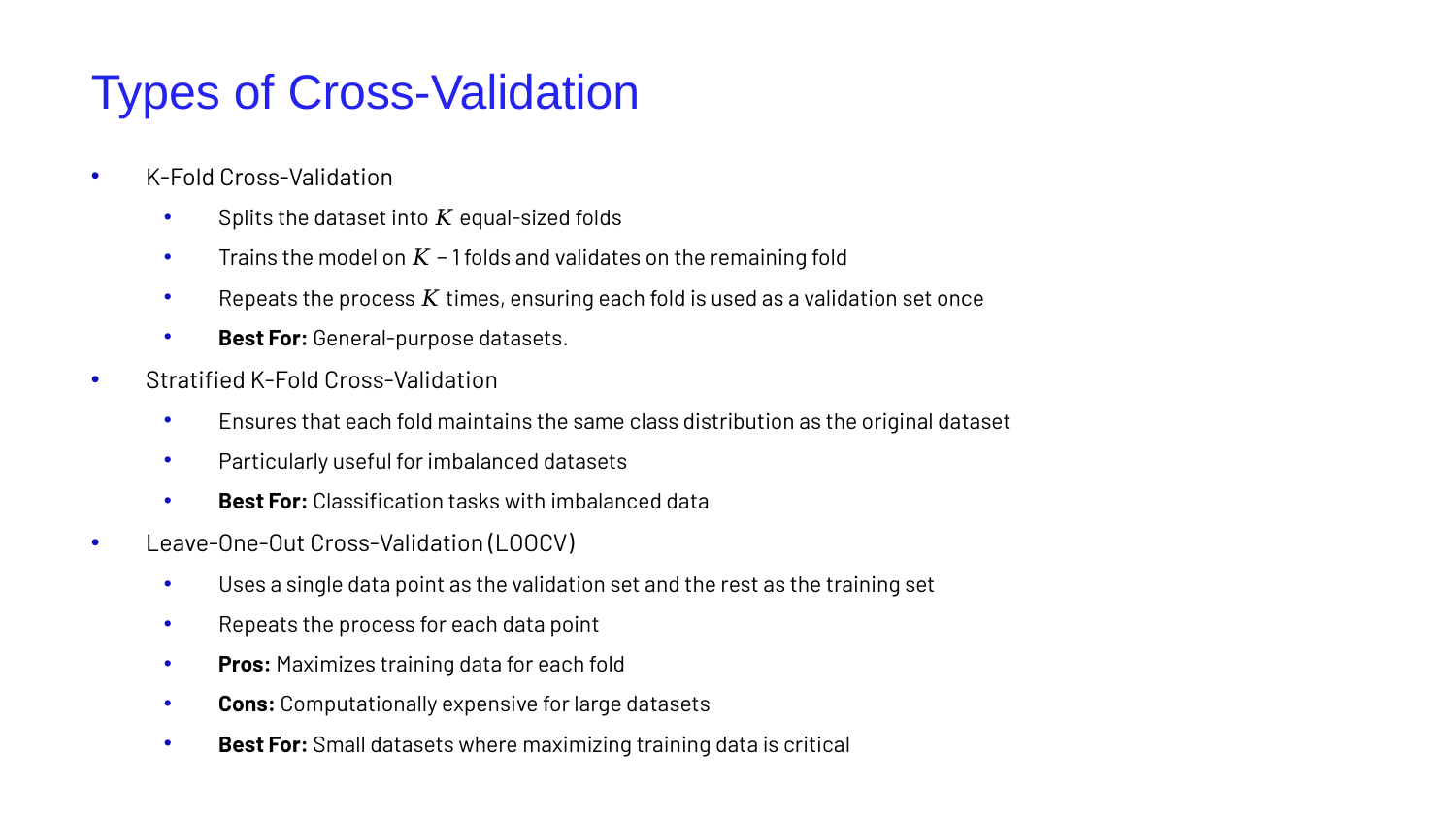

Types of Cross-Validation
K-Fold Cross-Validation
Splits the dataset into 𝐾 equal-sized folds
Trains the model on 𝐾 − 1 folds and validates on the remaining fold
Repeats the process 𝐾 times, ensuring each fold is used as a validation set once
Best For: General-purpose datasets.
Stratified K-Fold Cross-Validation
Ensures that each fold maintains the same class distribution as the original dataset
Particularly useful for imbalanced datasets
Best For: Classification tasks with imbalanced data
Leave-One-Out Cross-Validation (LOOCV)
Uses a single data point as the validation set and the rest as the training set
Repeats the process for each data point
Pros: Maximizes training data for each fold
Cons: Computationally expensive for large datasets
Best For: Small datasets where maximizing training data is critical